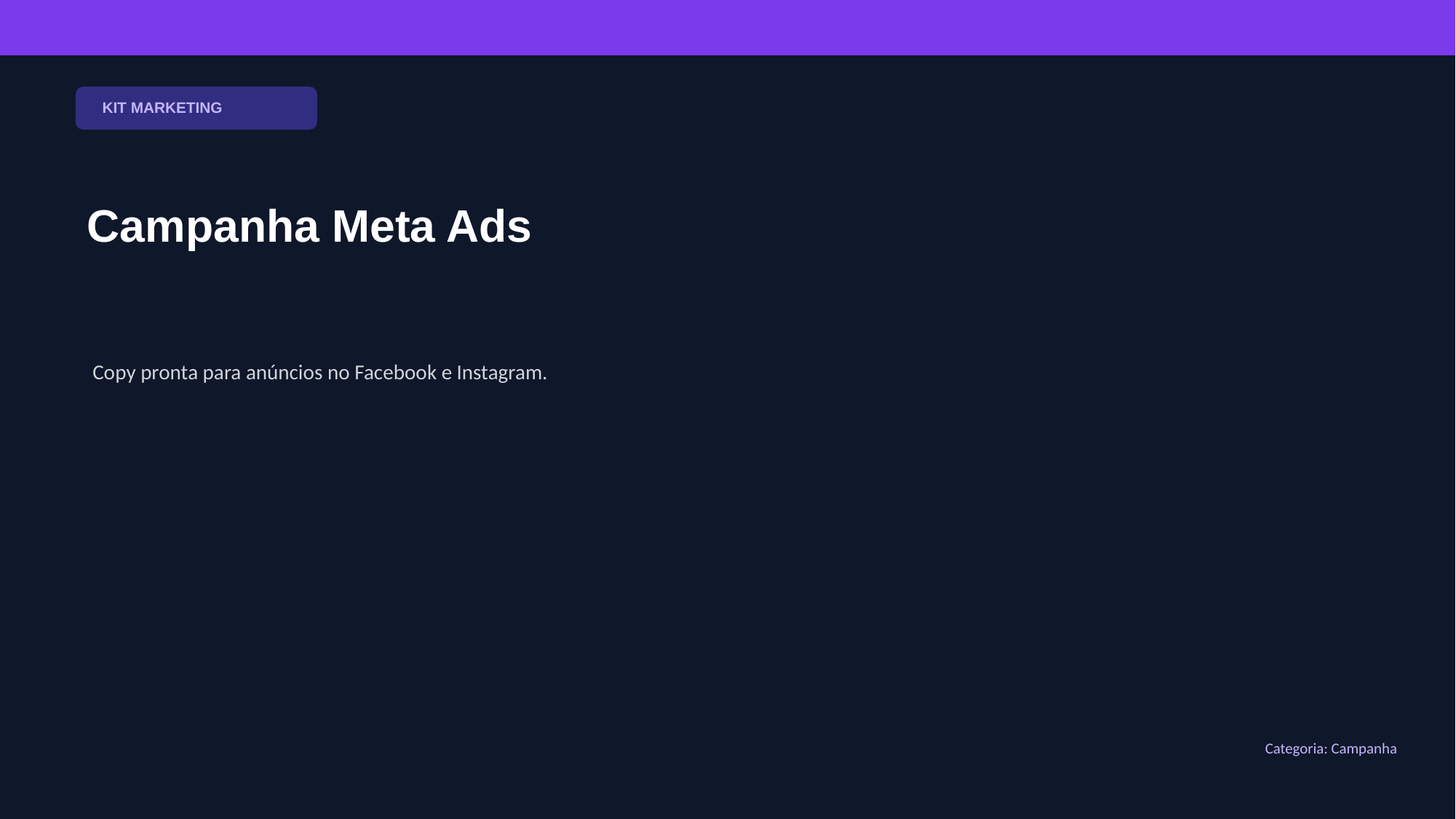

KIT MARKETING
Campanha Meta Ads
Copy pronta para anúncios no Facebook e Instagram.
Categoria: Campanha